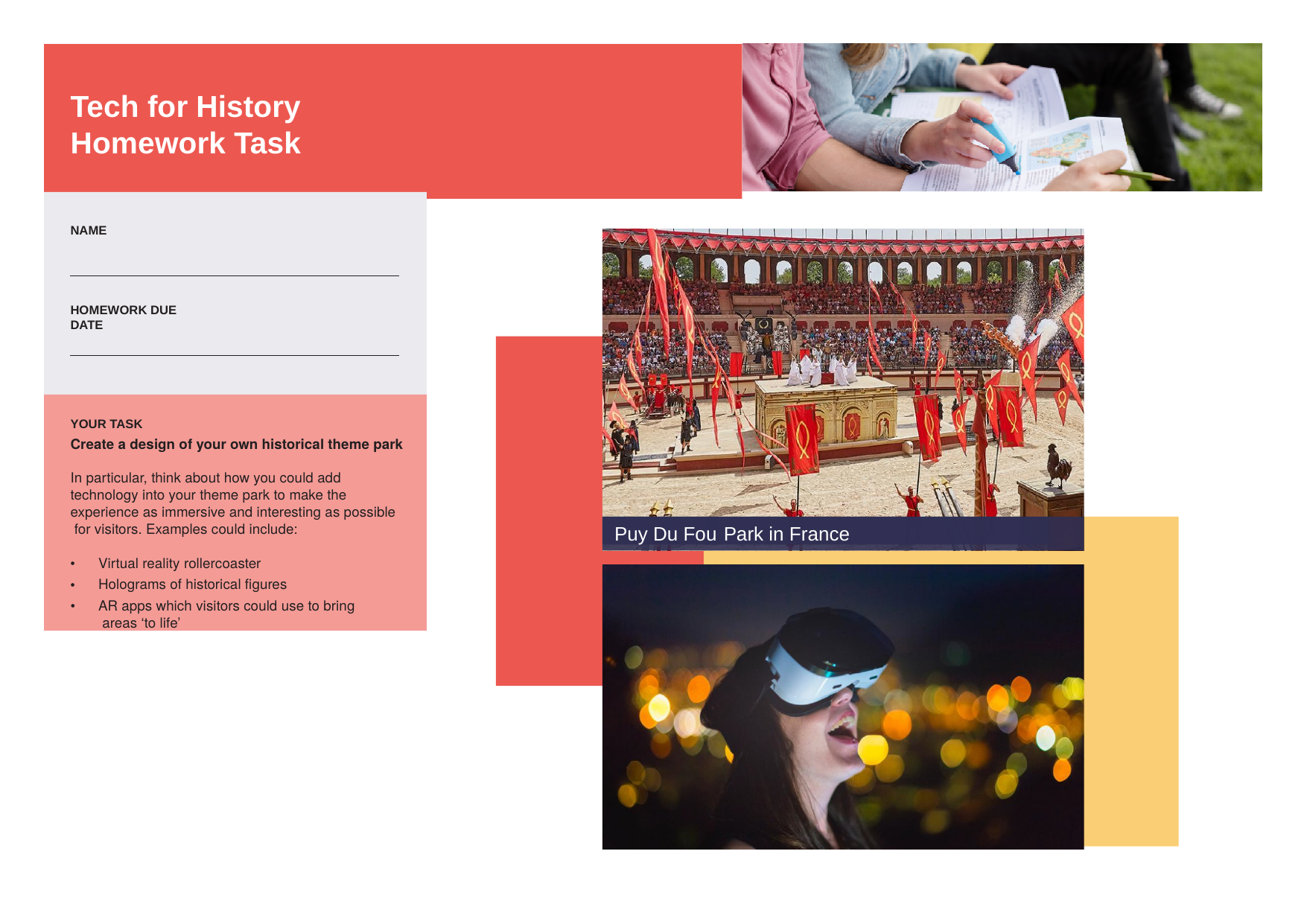

# Tech for History  Homework Task

NAME

HOMEWORK DUE DATE

YOUR TASK
Create a design of your own historical theme park

In particular, think about how you could add  technology into your theme park to make the  experience as immersive and interesting as possible  for visitors. Examples could include:

Virtual reality rollercoaster
Holograms of historical figures
AR apps which visitors could use to bring  areas ‘to life’
Park in France
Puy Du Fou